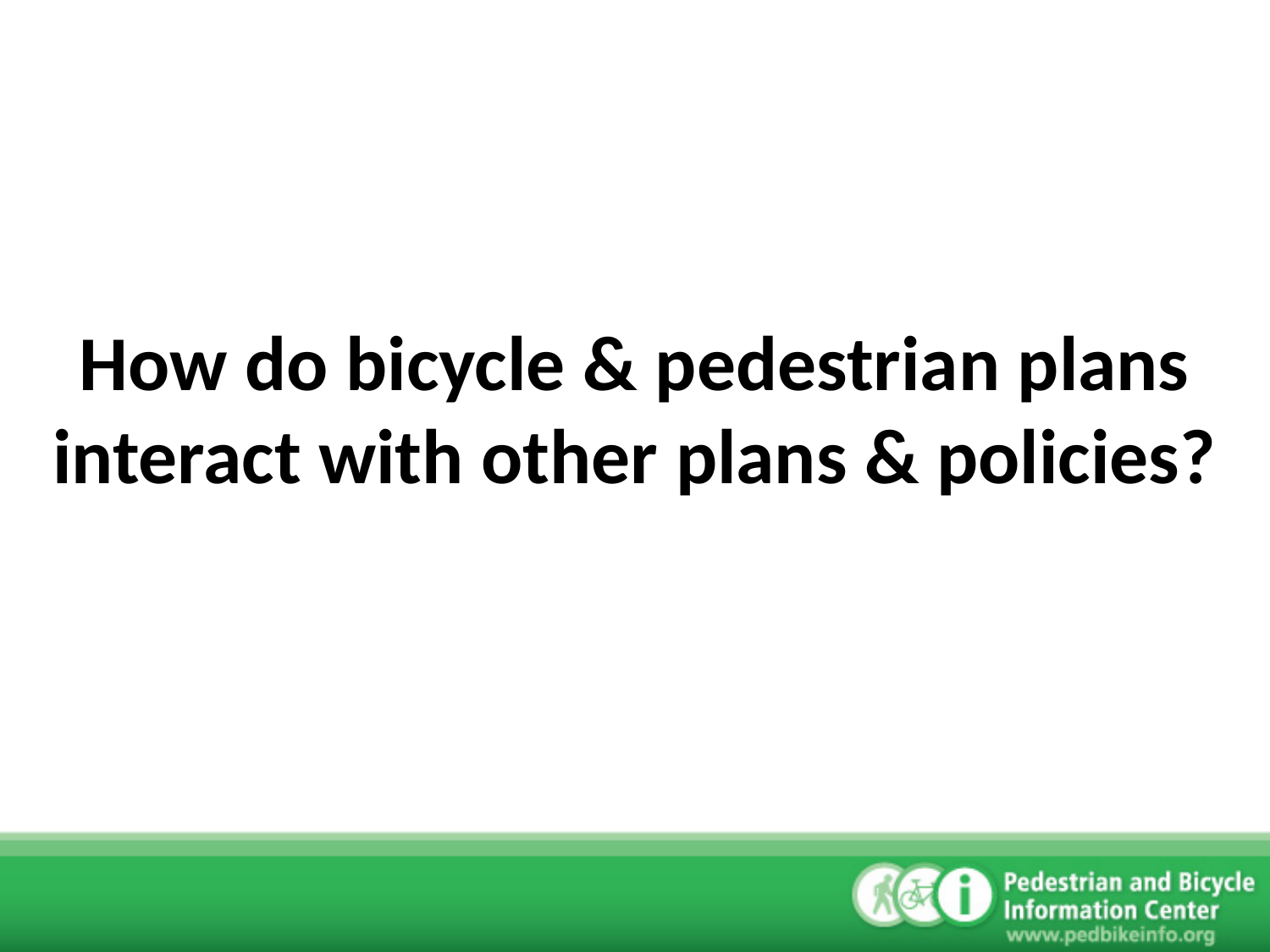

How do bicycle & pedestrian plans interact with other plans & policies?